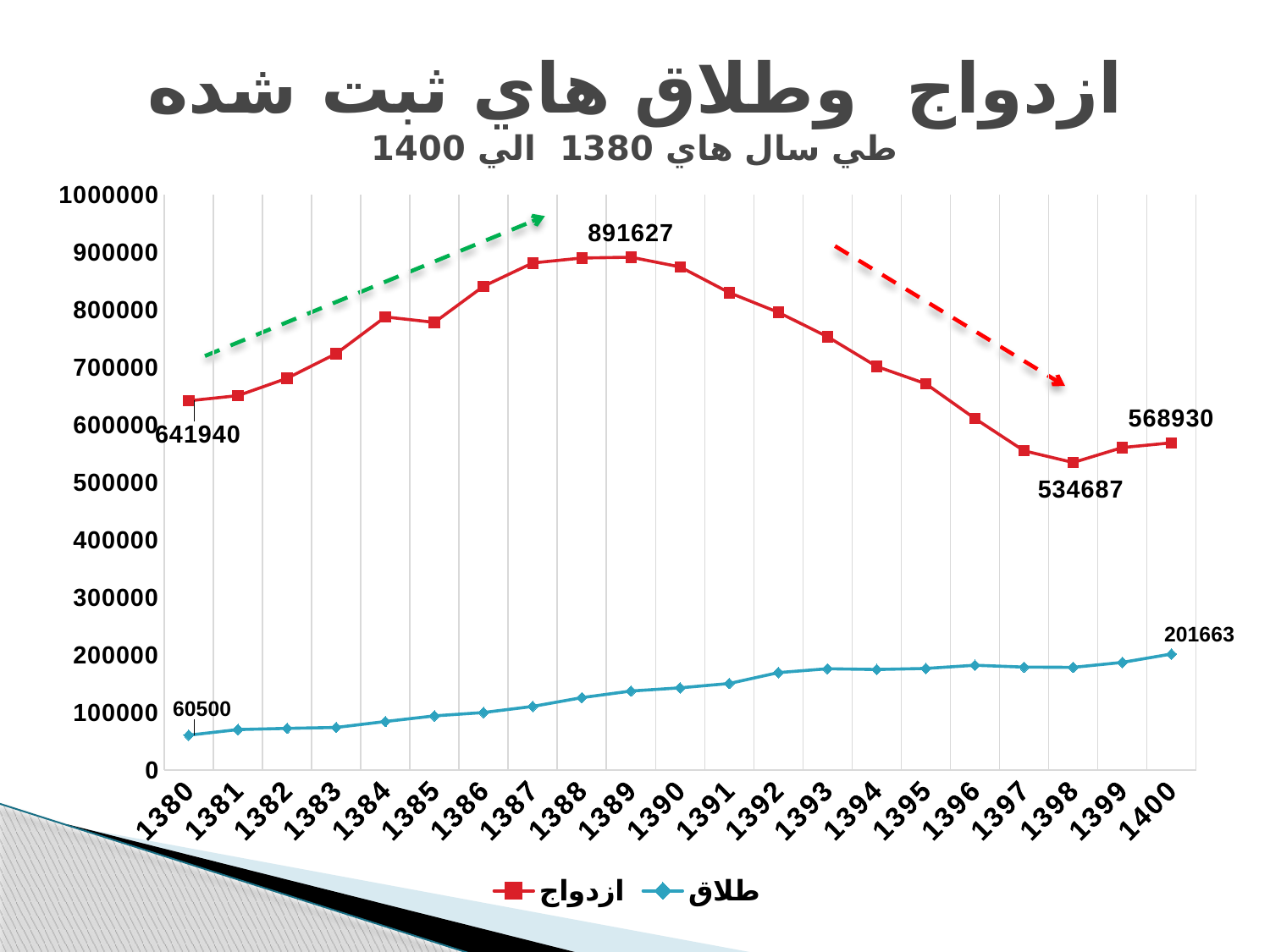

# ازدواج‌  وطلاق هاي ثبت شده طي سال هاي 1380  الي 1400

### Chart

| Category | ازدواج | طلاق |
|---|---|---|
| 1380 | 641940.0 | 60500.0 |
| 1381 | 650960.0 | 70279.0 |
| 1382 | 681034.0 | 72359.0 |
| 1383 | 723976.0 | 73882.0 |
| 1384 | 787818.0 | 84217.0 |
| 1385 | 778291.0 | 94039.0 |
| 1386 | 841107.0 | 99852.0 |
| 1387 | 881592.0 | 110510.0 |
| 1388 | 890208.0 | 125747.0 |
| 1389 | 891627.0 | 137200.0 |
| 1390 | 874792.0 | 142841.0 |
| 1391 | 829968.0 | 150324.0 |
| 1392 | 795701.0 | 169312.0 |
| 1393 | 753379.0 | 175956.0 |
| 1394 | 701710.0 | 174681.0 |
| 1395 | 671617.0 | 176532.0 |
| 1396 | 611119.0 | 182079.0 |
| 1397 | 554992.0 | 178900.0 |
| 1398 | 534687.0 | 178416.0 |
| 1399 | 560653.0 | 187059.0 |
| 1400 | 568930.0 | 201663.0 |